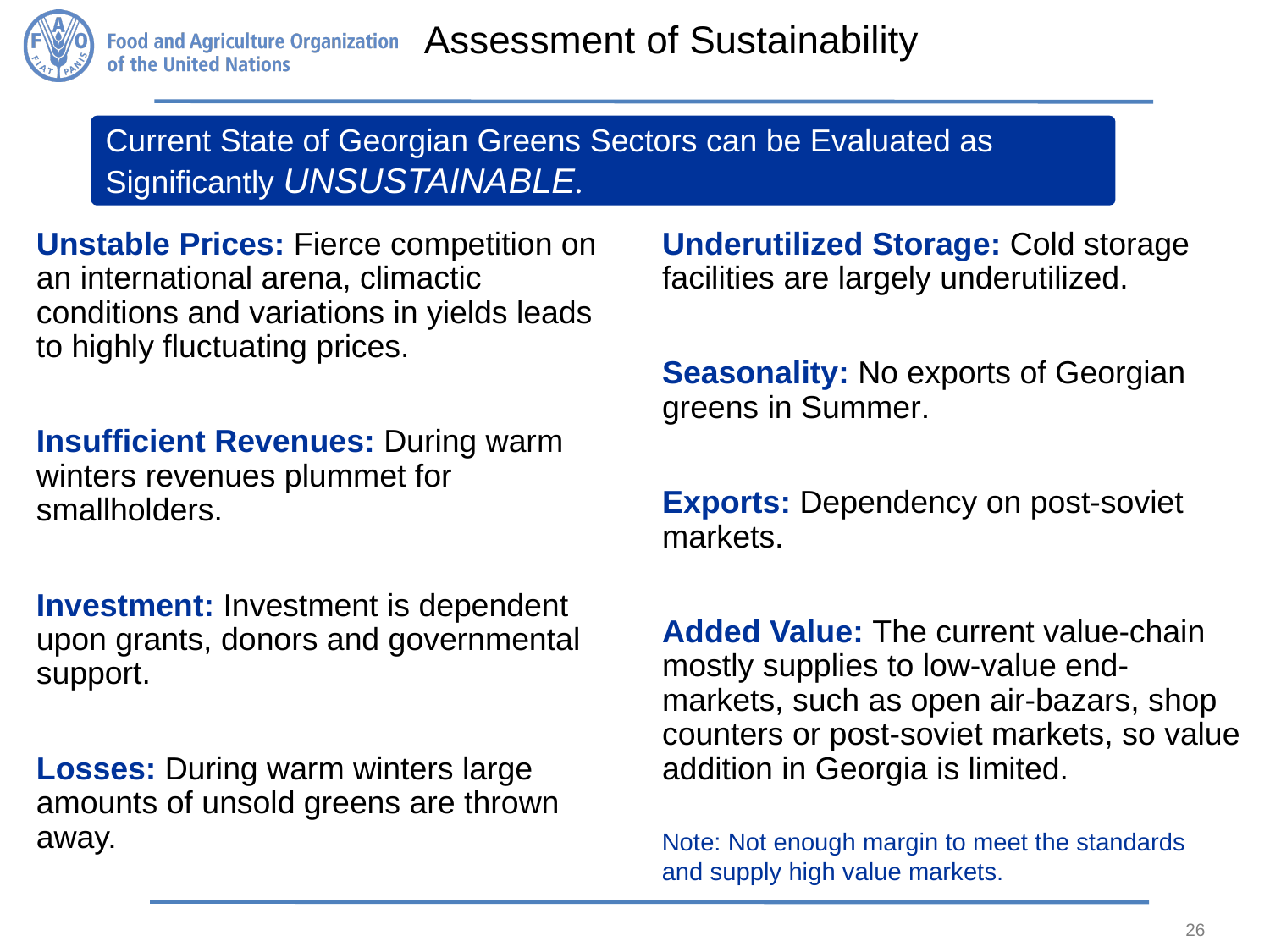

# Assessment of Sustainability
Current State of Georgian Greens Sectors can be Evaluated as Significantly UNSUSTAINABLE.

Unstable Prices: Fierce competition on an international arena, climactic conditions and variations in yields leads to highly fluctuating prices.

Insufficient Revenues: During warm winters revenues plummet for smallholders.

Investment: Investment is dependent upon grants, donors and governmental support.

Losses: During warm winters large amounts of unsold greens are thrown away.
Underutilized Storage: Cold storage facilities are largely underutilized.

Seasonality: No exports of Georgian greens in Summer.

Exports: Dependency on post-soviet markets.

Added Value: The current value-chain mostly supplies to low-value end-markets, such as open air-bazars, shop counters or post-soviet markets, so value addition in Georgia is limited.
Note: Not enough margin to meet the standards and supply high value markets.
26